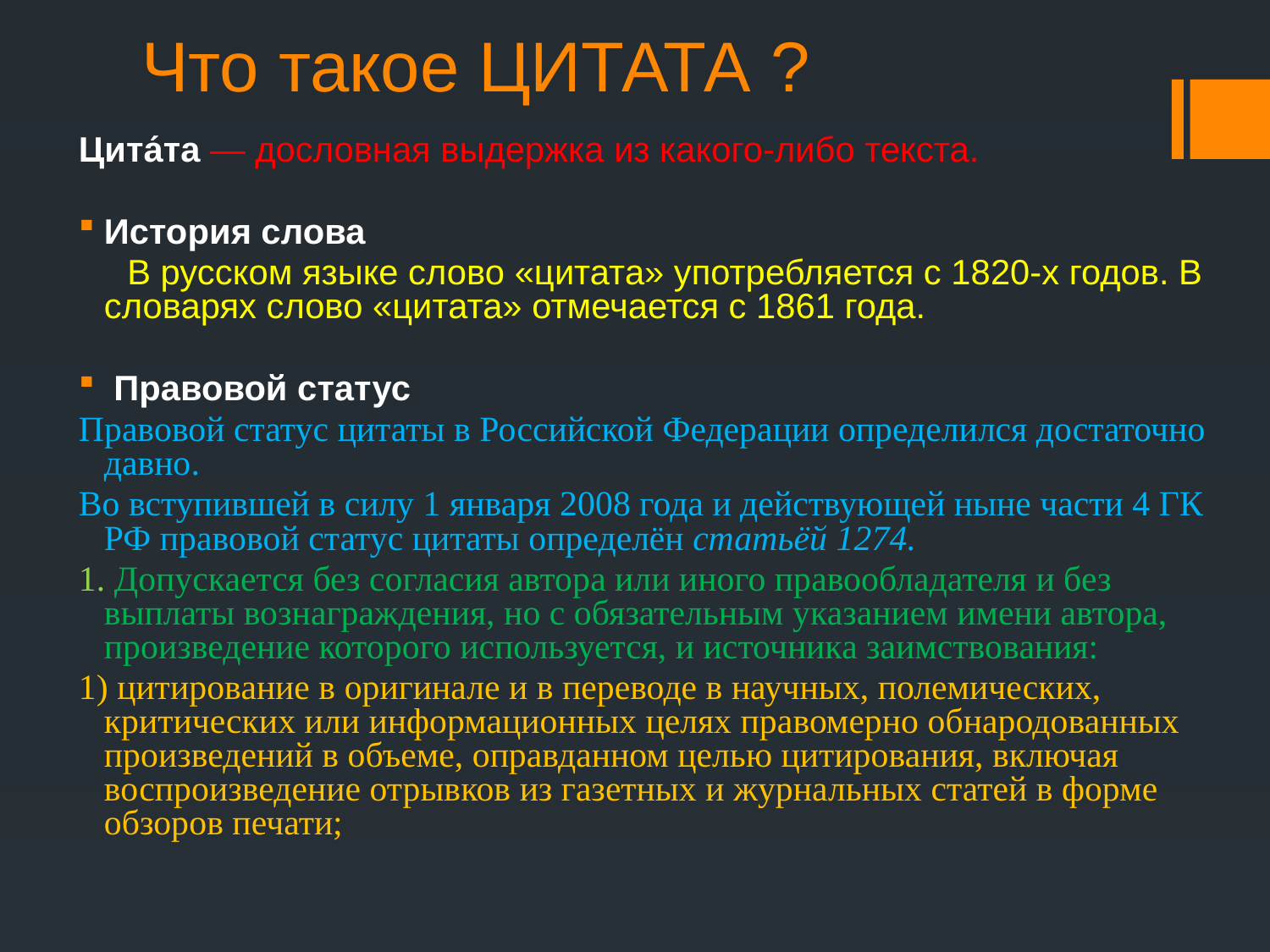

# Что такое ЦИТАТА ?
Цита́та — дословная выдержка из какого-либо текста.

История слова
     В русском языке слово «цитата» употребляется с 1820-х годов. В словарях слово «цитата» отмечается с 1861 года.

 Правовой статус
Правовой статус цитаты в Российской Федерации определился достаточно давно.
Во вступившей в силу 1 января 2008 года и действующей ныне части 4 ГК РФ правовой статус цитаты определён статьёй 1274.
1. Допускается без согласия автора или иного правообладателя и без выплаты вознаграждения, но с обязательным указанием имени автора, произведение которого используется, и источника заимствования:
1) цитирование в оригинале и в переводе в научных, полемических, критических или информационных целях правомерно обнародованных произведений в объеме, оправданном целью цитирования, включая воспроизведение отрывков из газетных и журнальных статей в форме обзоров печати;